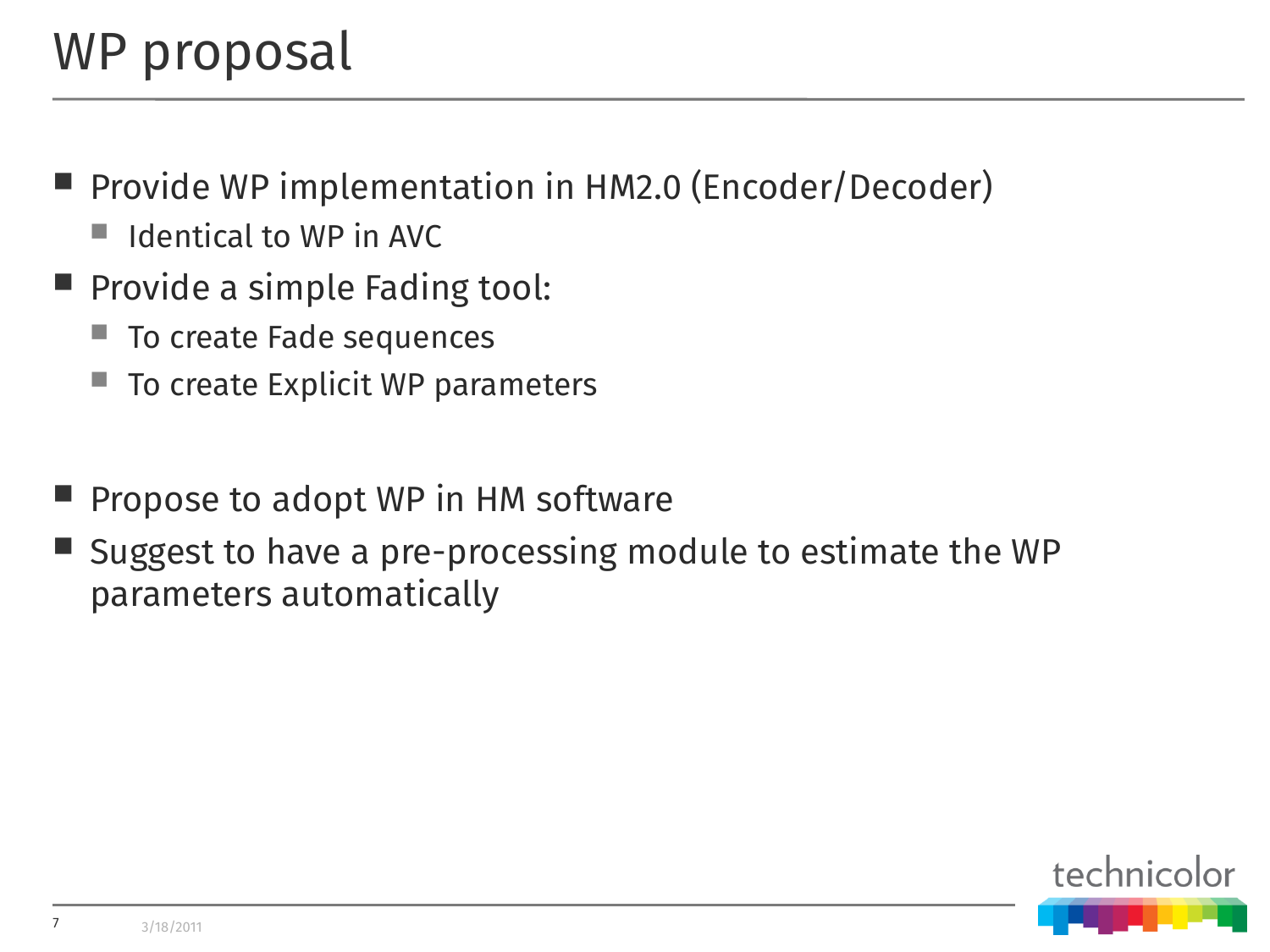

# WP proposal

Provide WP implementation in HM2.0 (Encoder/Decoder)
Identical to WP in AVC
Provide a simple Fading tool:
To create Fade sequences
To create Explicit WP parameters

Propose to adopt WP in HM software
Suggest to have a pre-processing module to estimate the WP parameters automatically
3/18/2011
7